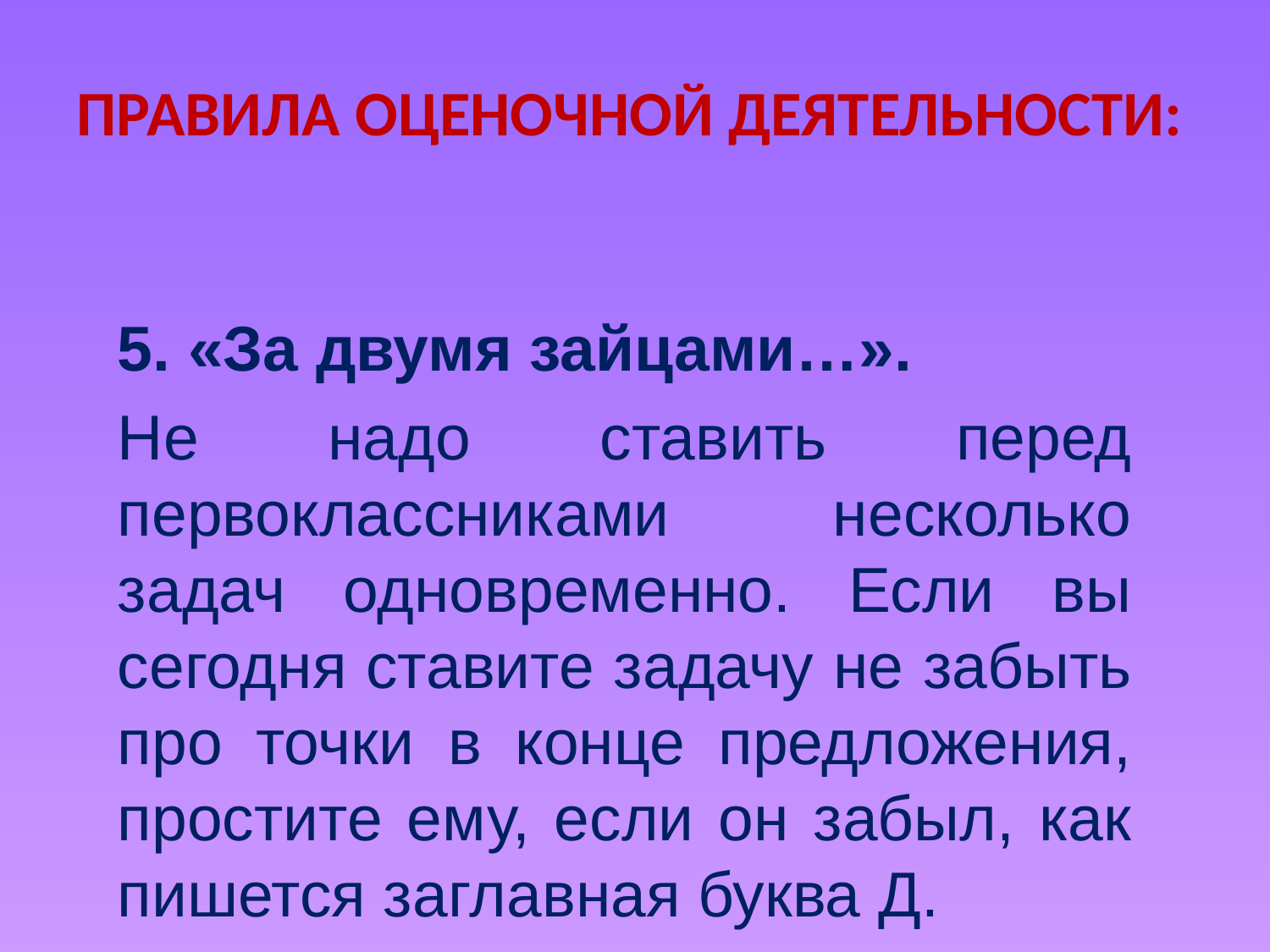

# Правила оценочной деятельности:

5. «За двумя зайцами…».
Не надо ставить перед первоклассниками несколько задач одновременно. Если вы сегодня ставите задачу не забыть про точки в конце предложения, простите ему, если он забыл, как пишется заглавная буква Д.